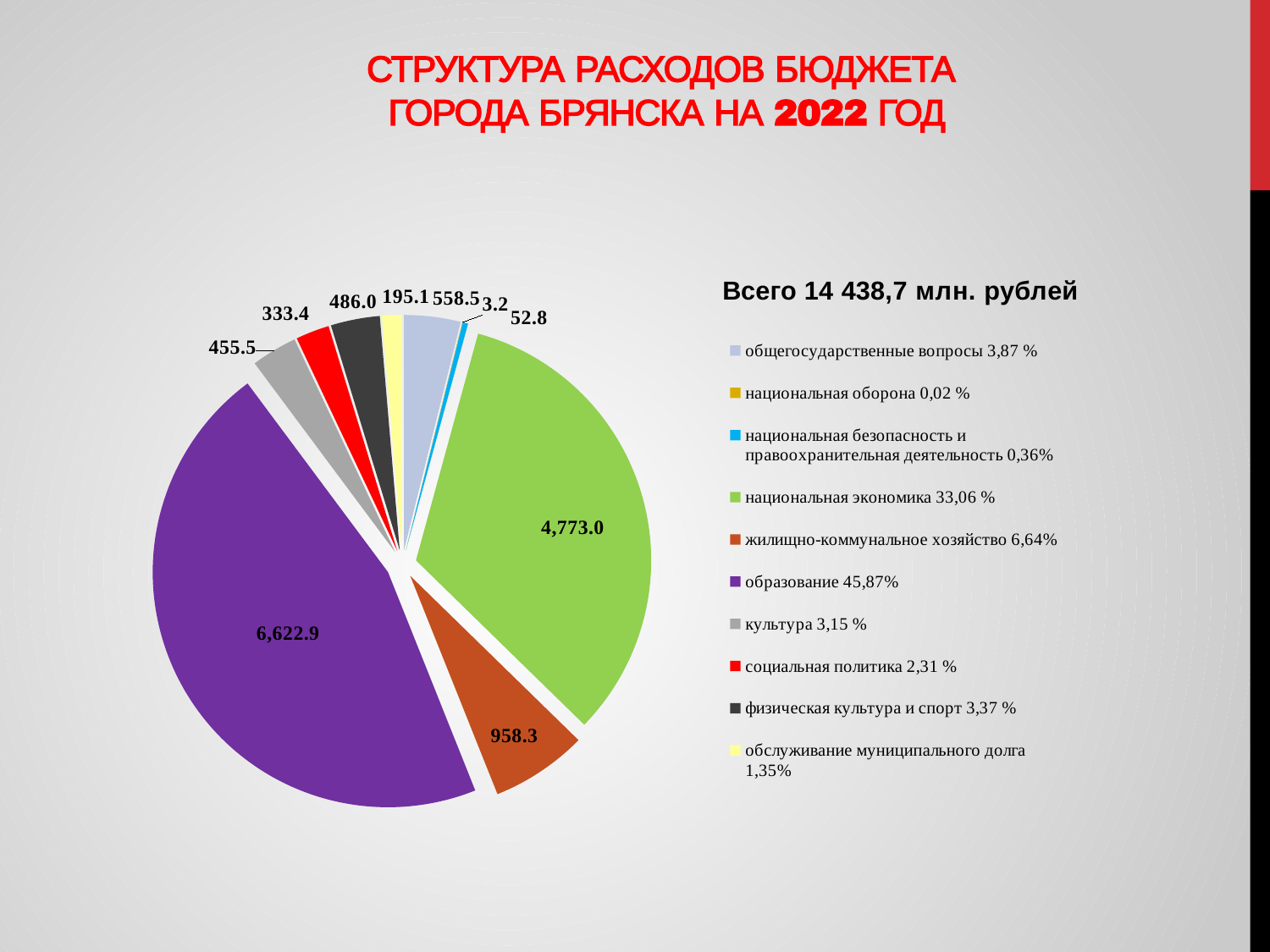

# Структура расходов бюджета города Брянска на 2022 год

### Chart: Всего 14 438,7 млн. рублей

| Category | млн руб |
|---|---|
| общегосударственные вопросы 3,87 % | 558.5 |
| национальная оборона 0,02 % | 3.2 |
| национальная безопасность и правоохранительная деятельность 0,36% | 52.8 |
| национальная экономика 33,06 % | 4773.0 |
| жилищно-коммунальное хозяйство 6,64%  | 958.3 |
| образование 45,87% | 6622.9 |
| культура 3,15 % | 455.5 |
| социальная политика 2,31 % | 333.4 |
| физическая культура и спорт 3,37 % | 486.0 |
| обслуживание муниципального долга 1,35% | 195.1 |